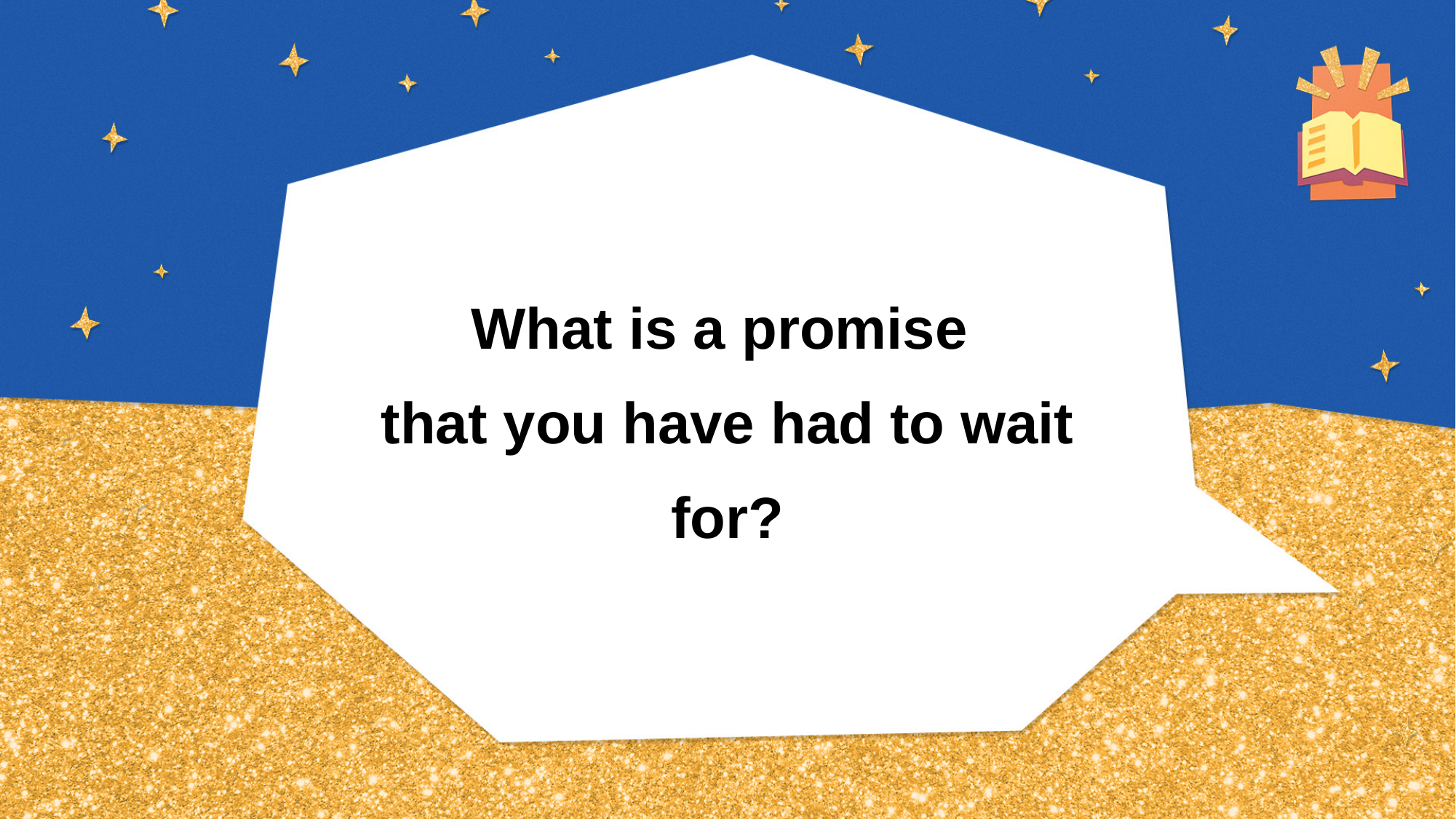

# What is a promise that you have had to wait for?​